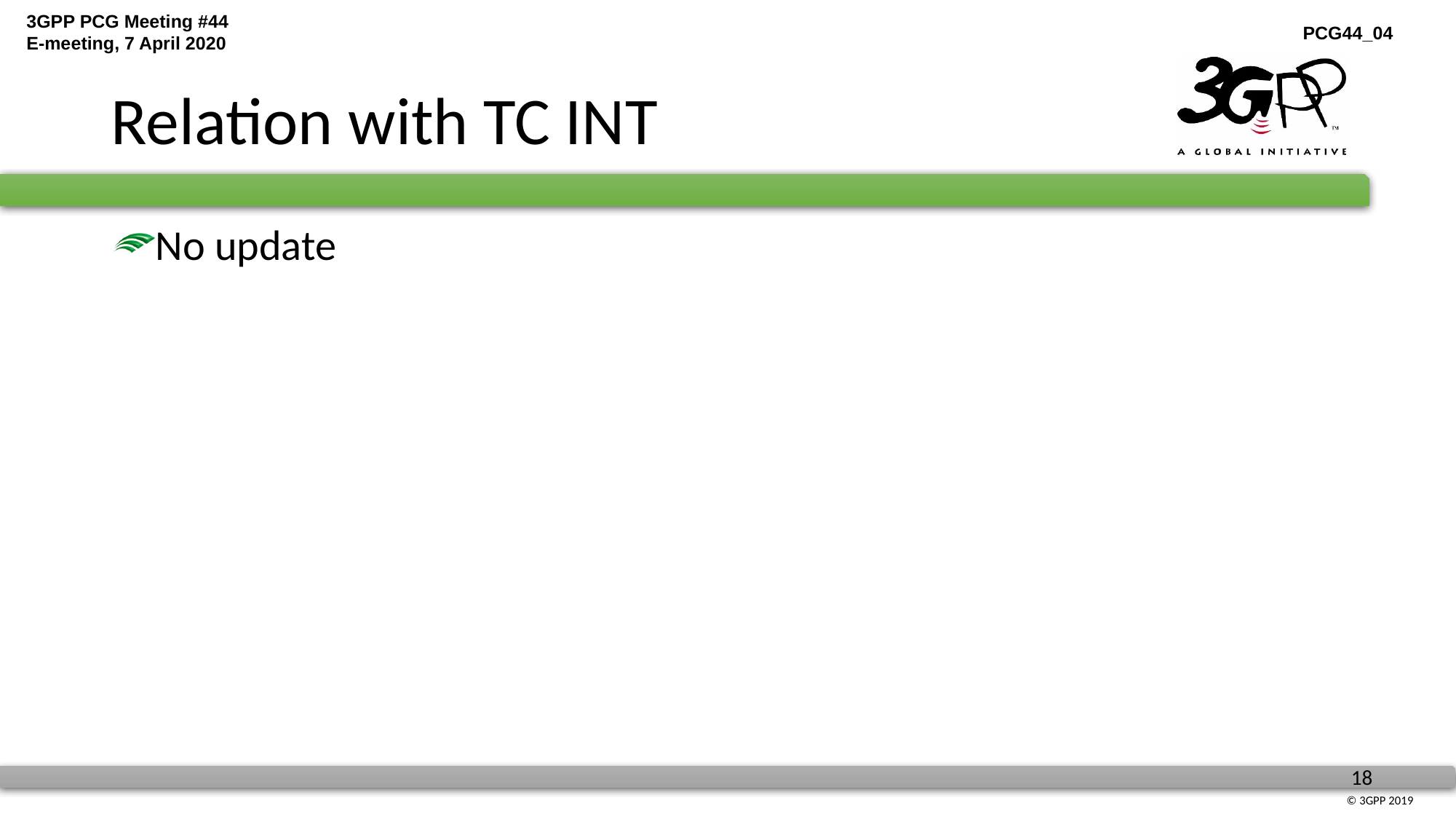

# Relation with TC INT
No update